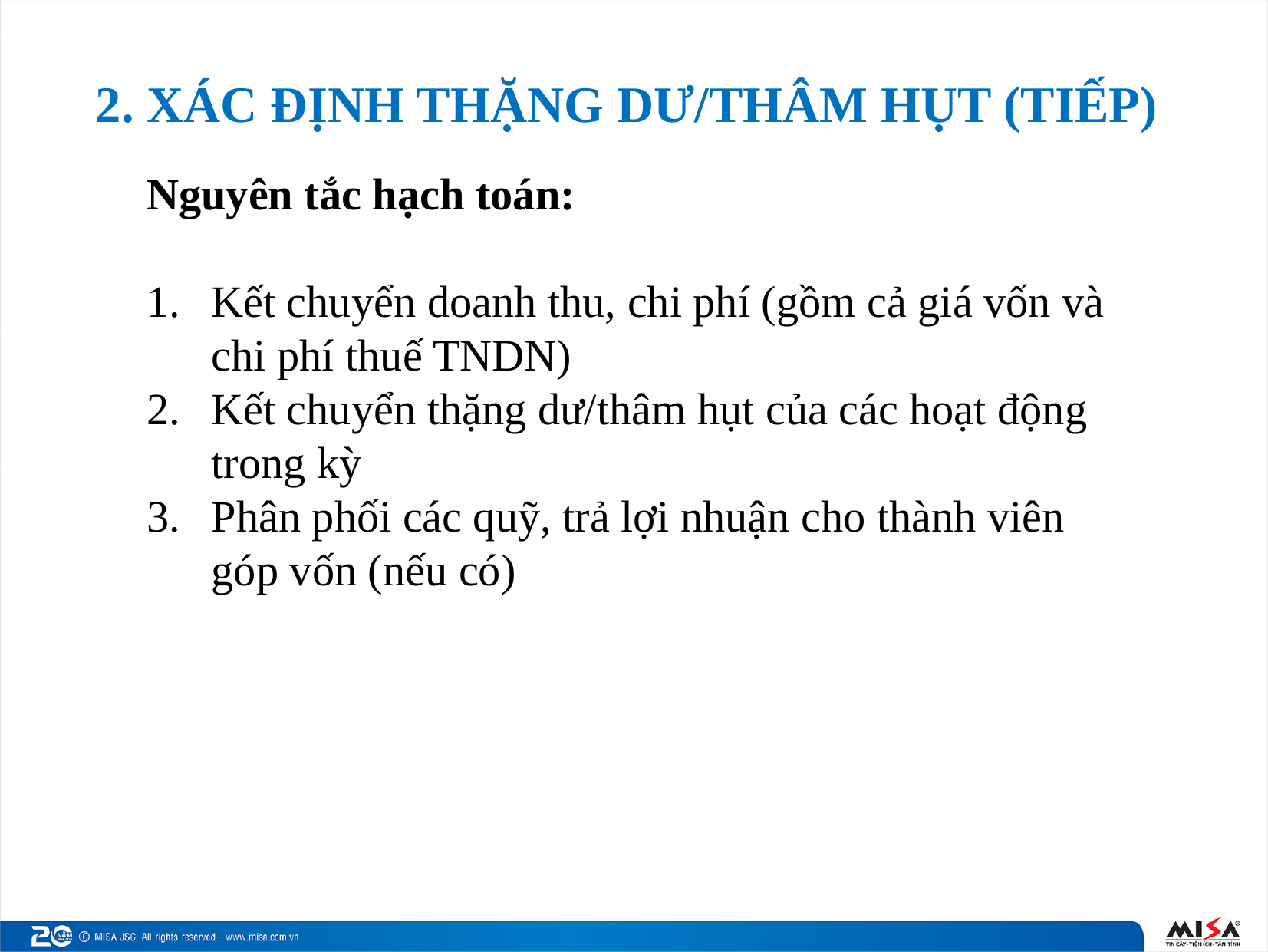

# 2. XÁC ĐỊNH THẶNG DƯ/THÂM HỤT (TIẾP)
Nguyên tắc hạch toán:

Kết chuyển doanh thu, chi phí (gồm cả giá vốn và chi phí thuế TNDN)
Kết chuyển thặng dư/thâm hụt của các hoạt động trong kỳ
Phân phối các quỹ, trả lợi nhuận cho thành viên góp vốn (nếu có)